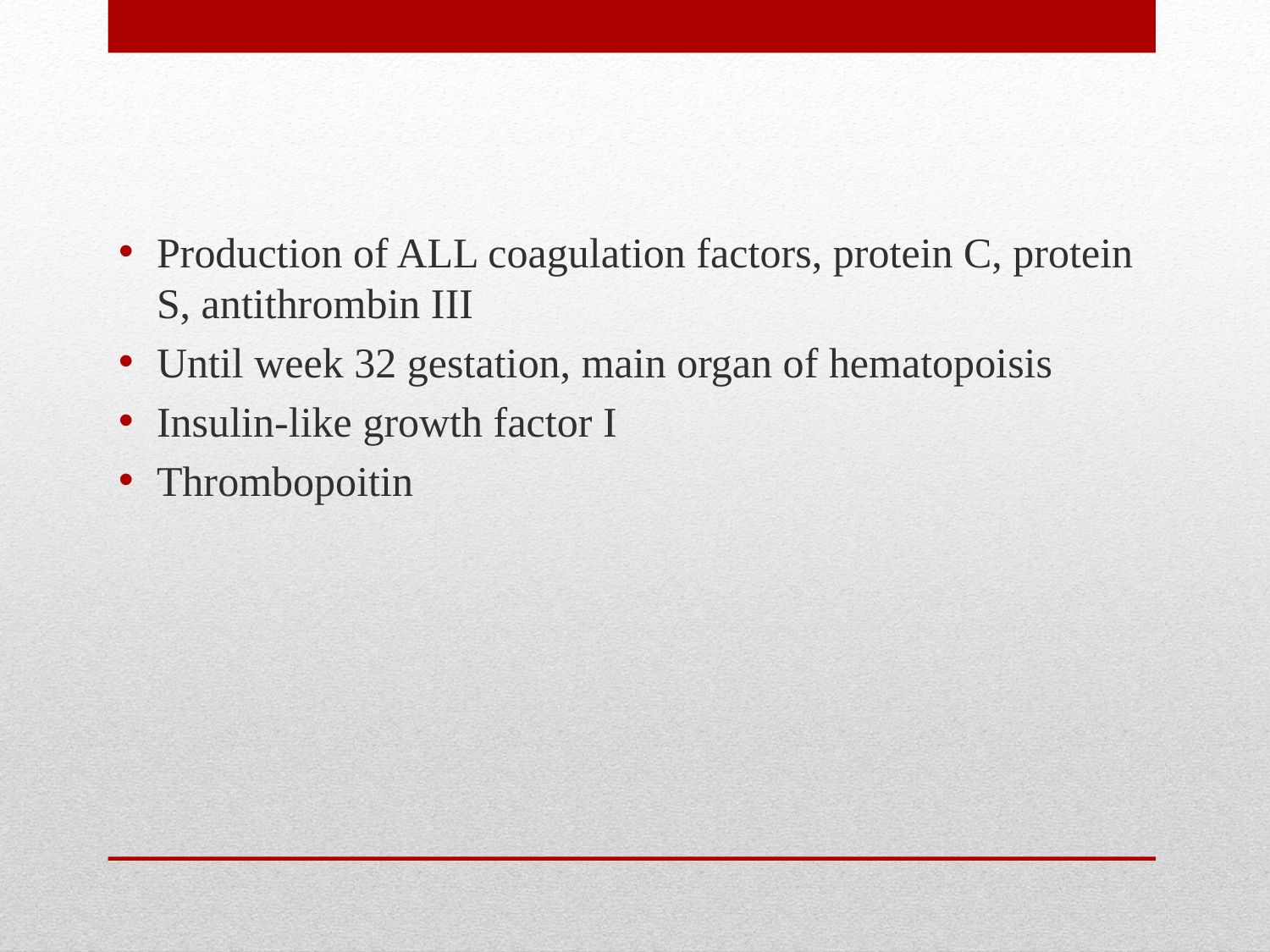

Production of ALL coagulation factors, protein C, protein S, antithrombin III
Until week 32 gestation, main organ of hematopoisis
Insulin-like growth factor I
Thrombopoitin
#